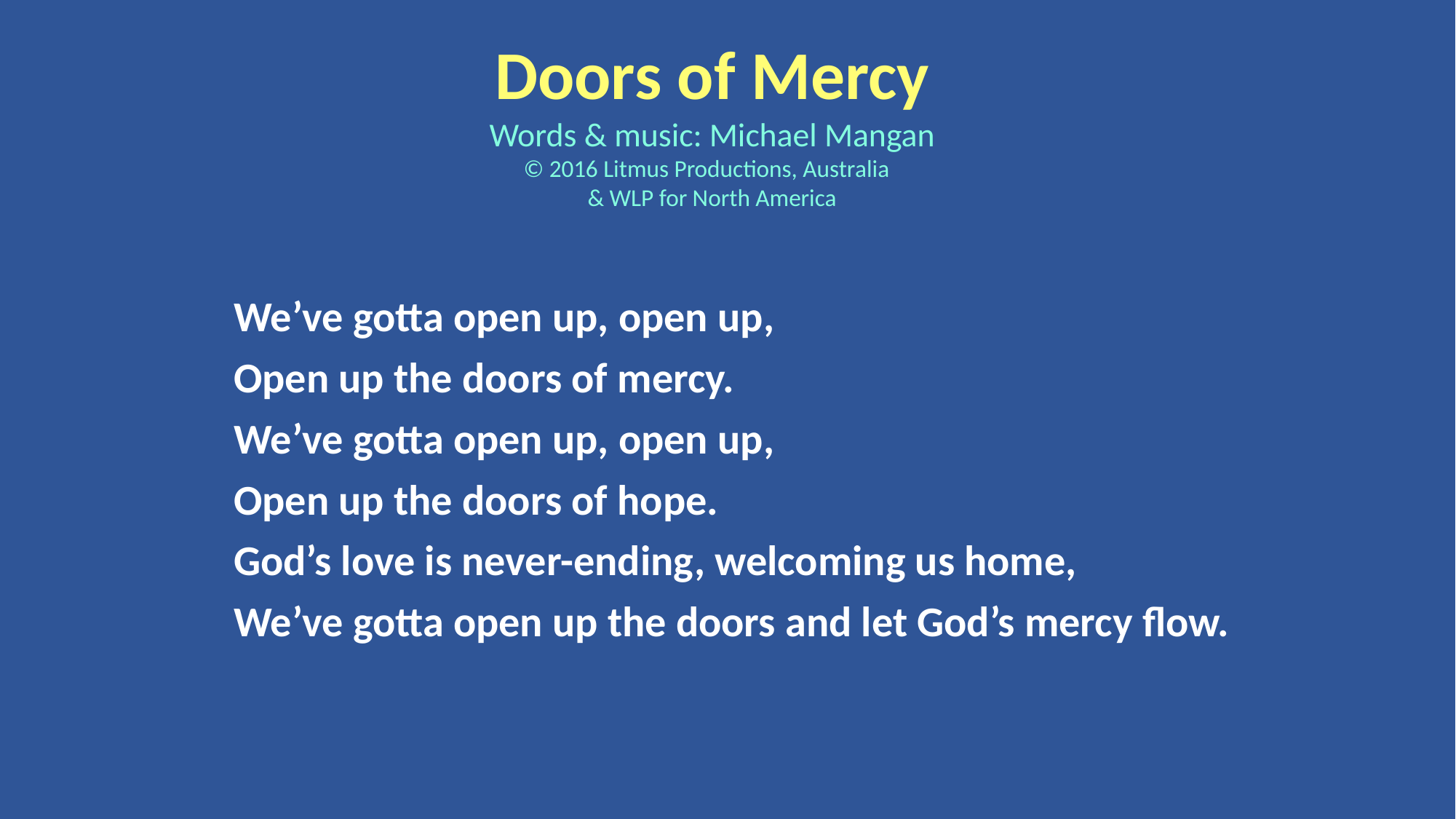

Doors of Mercy
Words & music: Michael Mangan
© 2016 Litmus Productions, Australia
& WLP for North America
We’ve gotta open up, open up,
Open up the doors of mercy.
We’ve gotta open up, open up,
Open up the doors of hope.
God’s love is never-ending, welcoming us home,
We’ve gotta open up the doors and let God’s mercy flow.